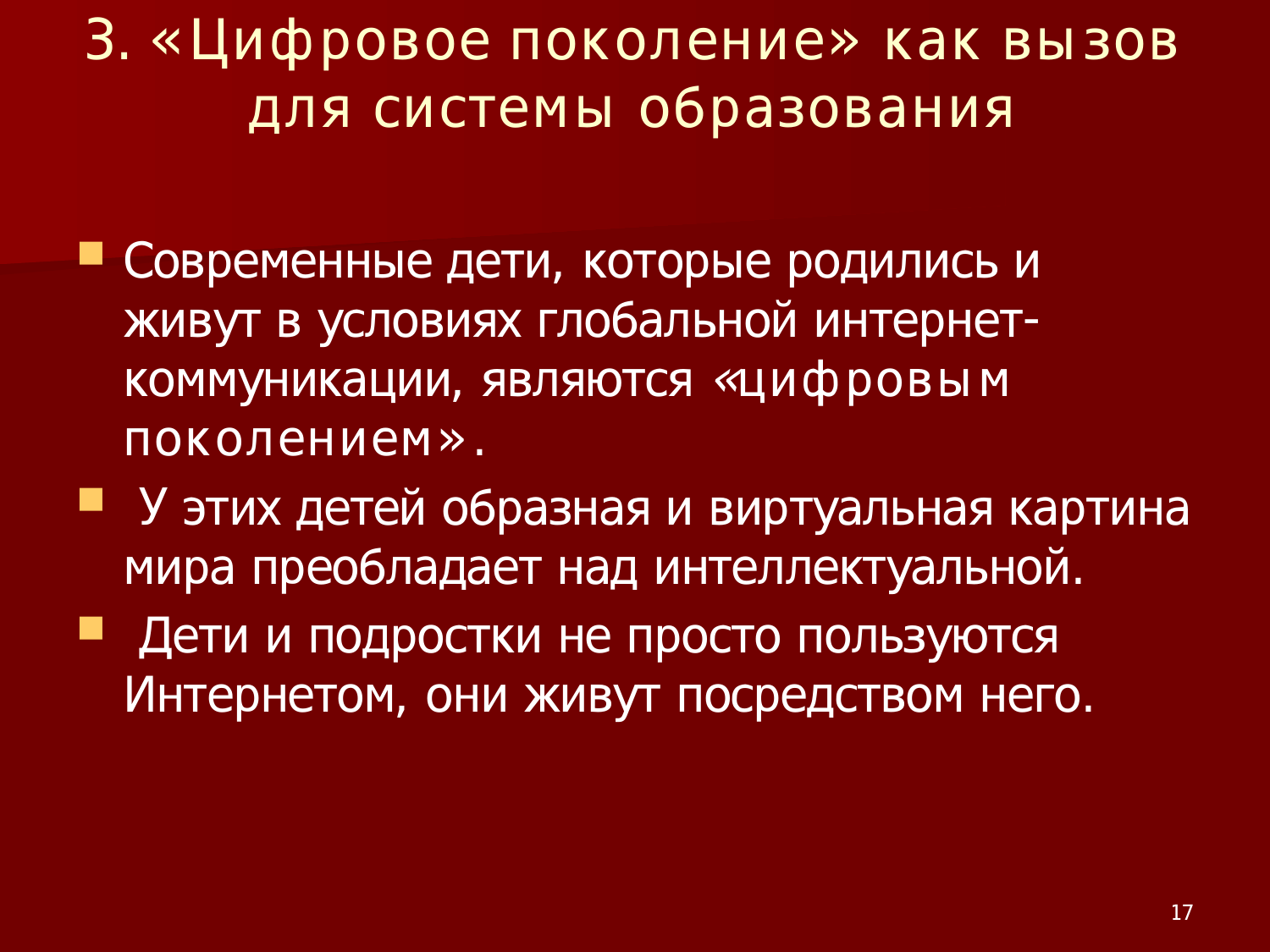

# 3. «Цифровое поколение» как вызов для системы образования
Современные дети, которые родились и живут в условиях глобальной интернет-коммуникации, являются «цифровым поколением».
 У этих детей образная и виртуальная картина мира преобладает над интеллектуальной.
 Дети и подростки не просто пользуются Интернетом, они живут посредством него.

17